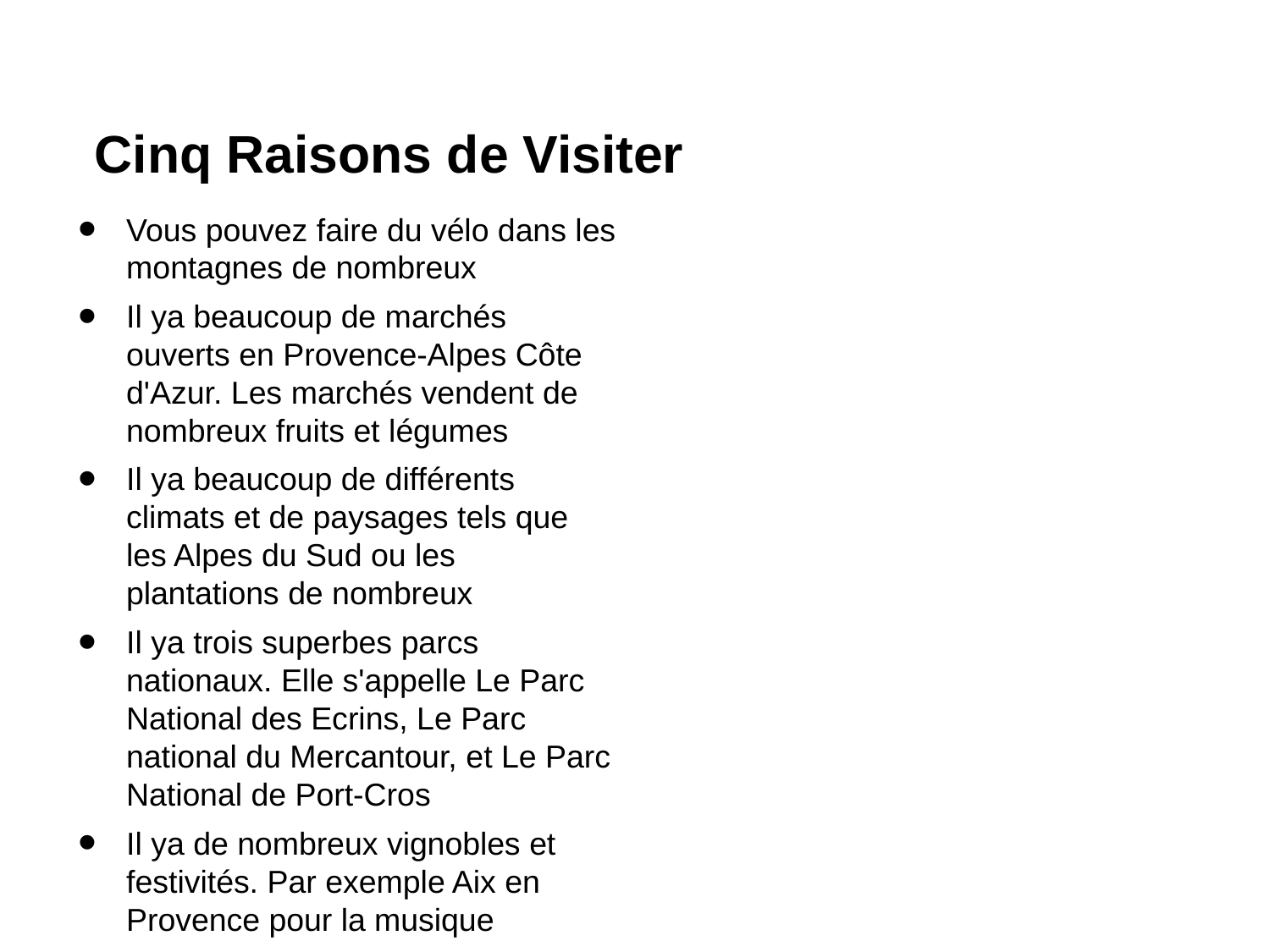

# Cinq Raisons de Visiter
Vous pouvez faire du vélo dans les montagnes de nombreux
Il ya beaucoup de marchés ouverts en Provence-Alpes Côte d'Azur. Les marchés vendent de nombreux fruits et légumes
Il ya beaucoup de différents climats et de paysages tels que les Alpes du Sud ou les plantations de nombreux
Il ya trois superbes parcs nationaux. Elle s'appelle Le Parc National des Ecrins, Le Parc national du Mercantour, et Le Parc National de Port-Cros
Il ya de nombreux vignobles et festivités. Par exemple Aix en Provence pour la musique